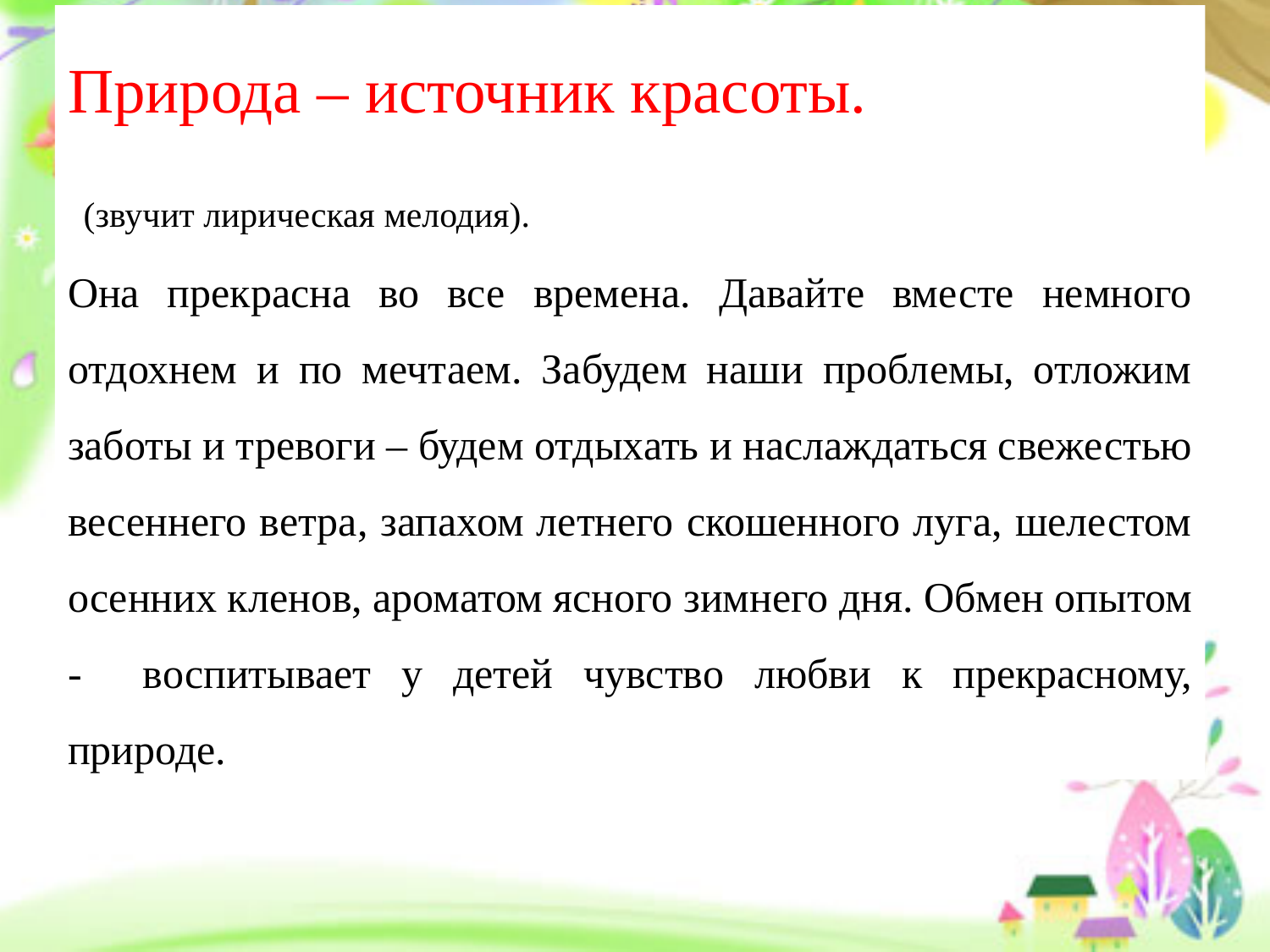

Природа – источник красоты.
 (звучит лирическая мелодия).
Она прекрасна во все времена. Давайте вместе немного отдохнем и по мечтаем. Забудем наши проблемы, отложим заботы и тревоги – будем отдыхать и наслаждаться свежестью весеннего ветра, запахом летнего скошенного луга, шелестом осенних кленов, ароматом ясного зимнего дня. Обмен опытом -  воспитывает у детей чувство любви к прекрасному, природе.
	м.